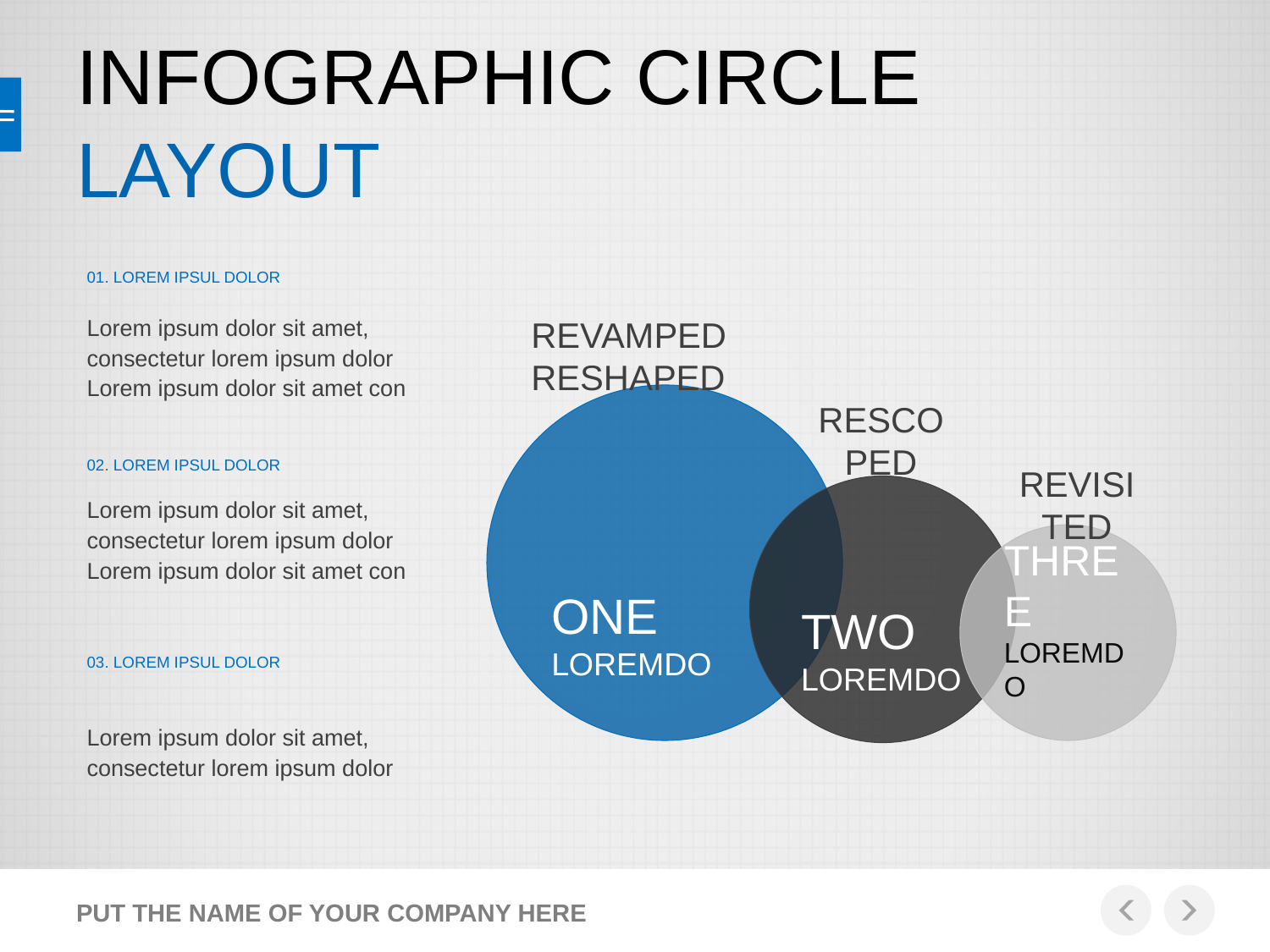

INFOGRAPHIC CIRCLE LAYOUT
01. LOREM IPSUL DOLOR
Lorem ipsum dolor sit amet, consectetur lorem ipsum dolor  Lorem ipsum dolor sit amet con
REVAMPED RESHAPED

ONE
LOREMDO
RESCOPED
02. LOREM IPSUL DOLOR

REVISITED
TWO
LOREMDO
Lorem ipsum dolor sit amet, consectetur lorem ipsum dolor  Lorem ipsum dolor sit amet con

THREE
LOREMDO
03. LOREM IPSUL DOLOR

Lorem ipsum dolor sit amet, consectetur lorem ipsum dolor
PUT THE NAME OF YOUR COMPANY HERE